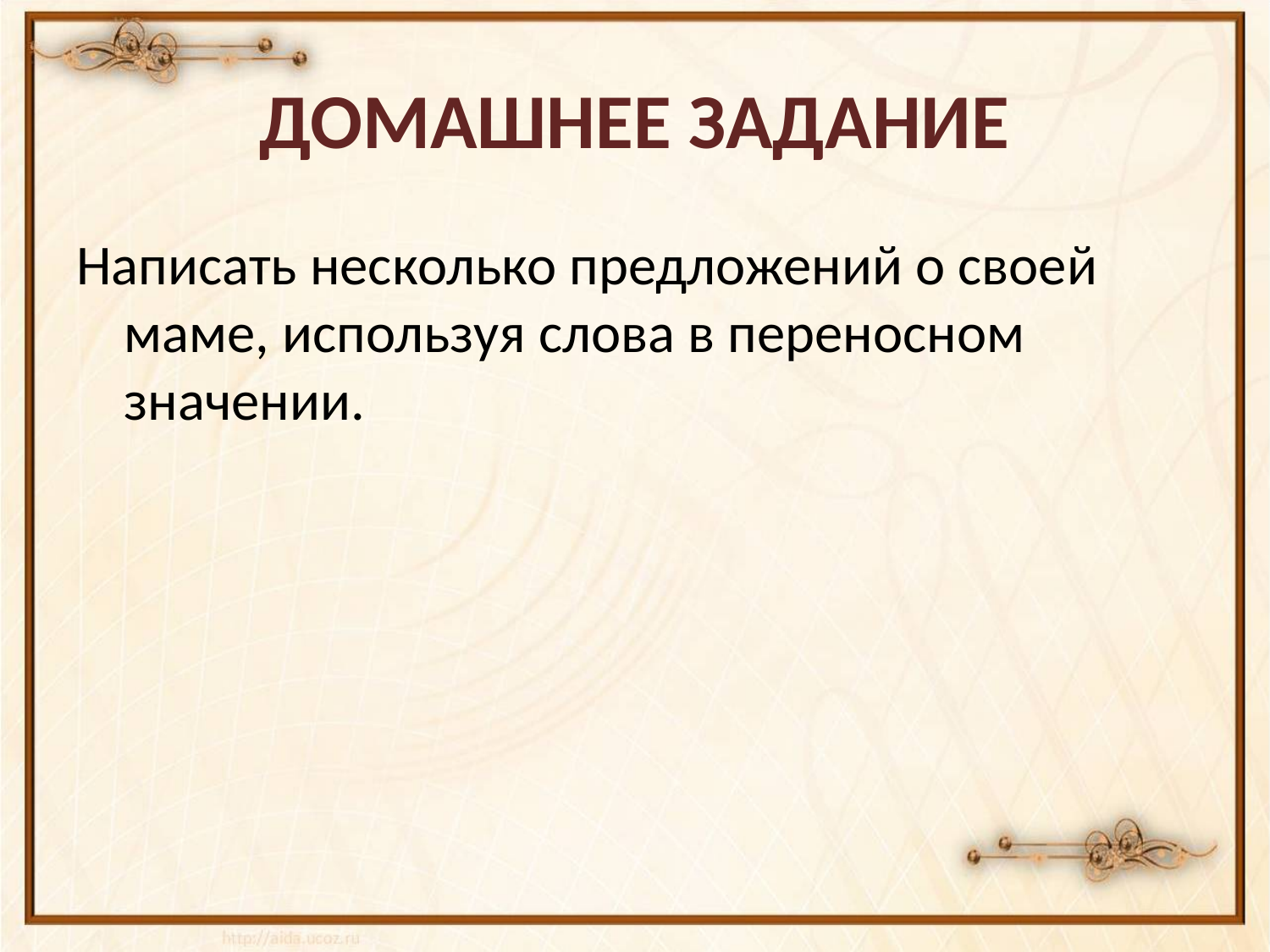

# ДОМАШНЕЕ ЗАДАНИЕ
Написать несколько предложений о своей маме, используя слова в переносном значении.